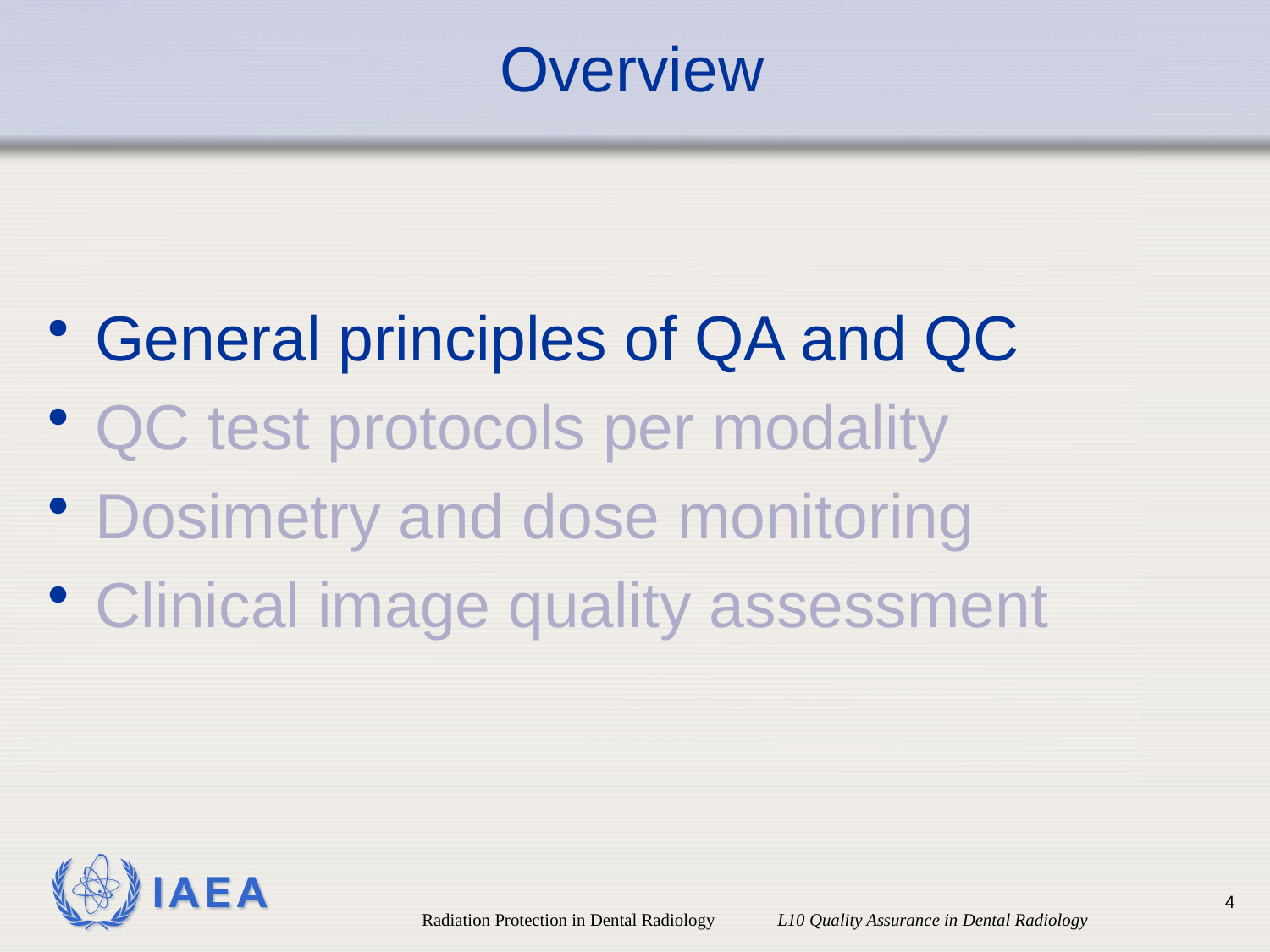

# Overview
General principles of QA and QC
QC test protocols per modality
Dosimetry and dose monitoring
Clinical image quality assessment

4
Radiation Protection in Dental Radiology              L10 Quality Assurance in Dental Radiology